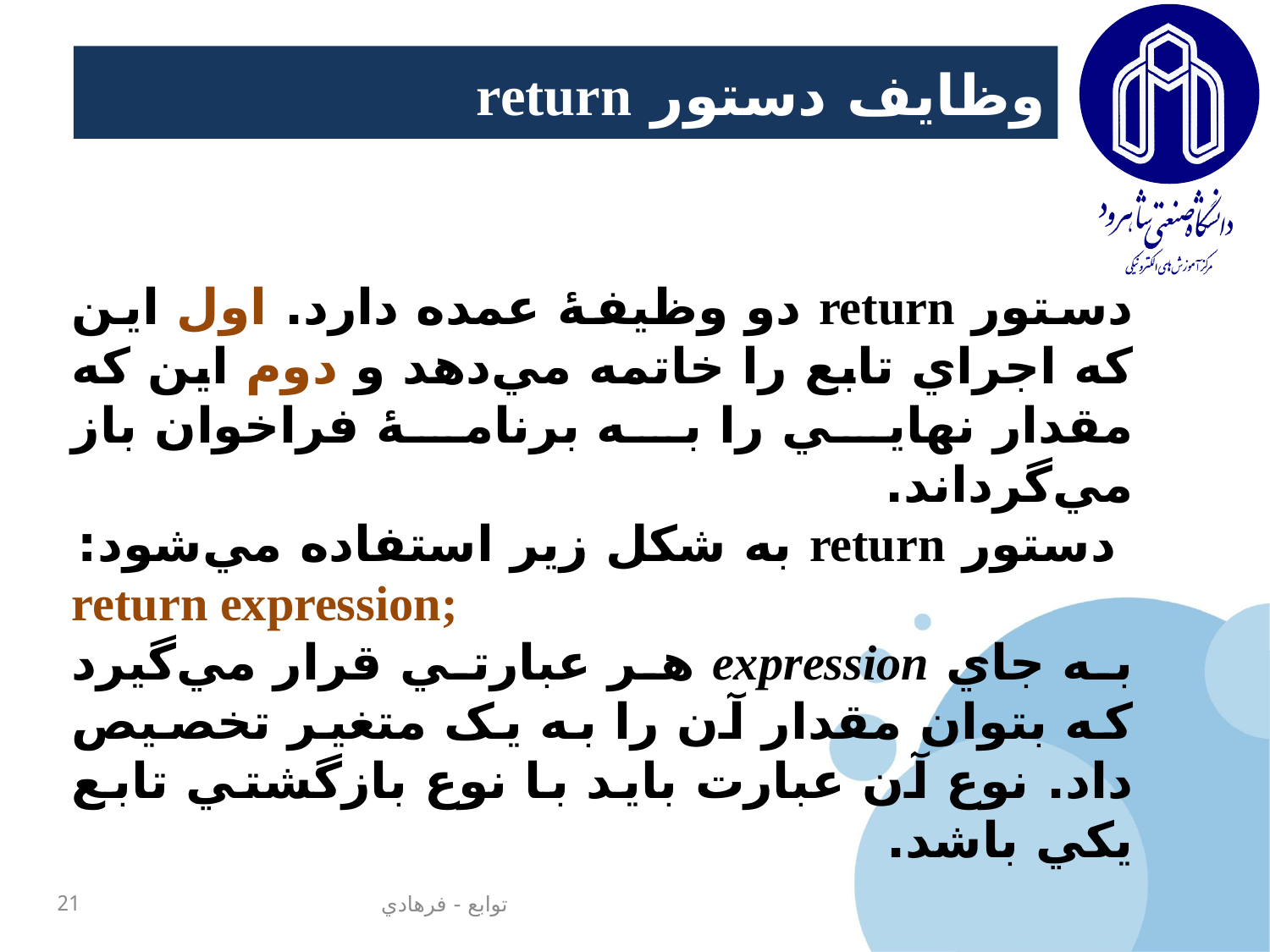

# وظايف دستور return
دستور return دو وظيفۀ عمده دارد. اول اين که اجراي تابع را خاتمه مي‌دهد و دوم اين که مقدار نهايي را به برنامۀ فراخوان باز مي‌گرداند.
 دستور return به شکل زير استفاده مي‌شود:
return expression;
به جاي expression هر عبارتي قرار مي‌گيرد که بتوان مقدار آن را به يک متغير تخصيص داد. نوع آن عبارت بايد با نوع بازگشتي تابع يکي باشد.
21
توابع - فرهادي